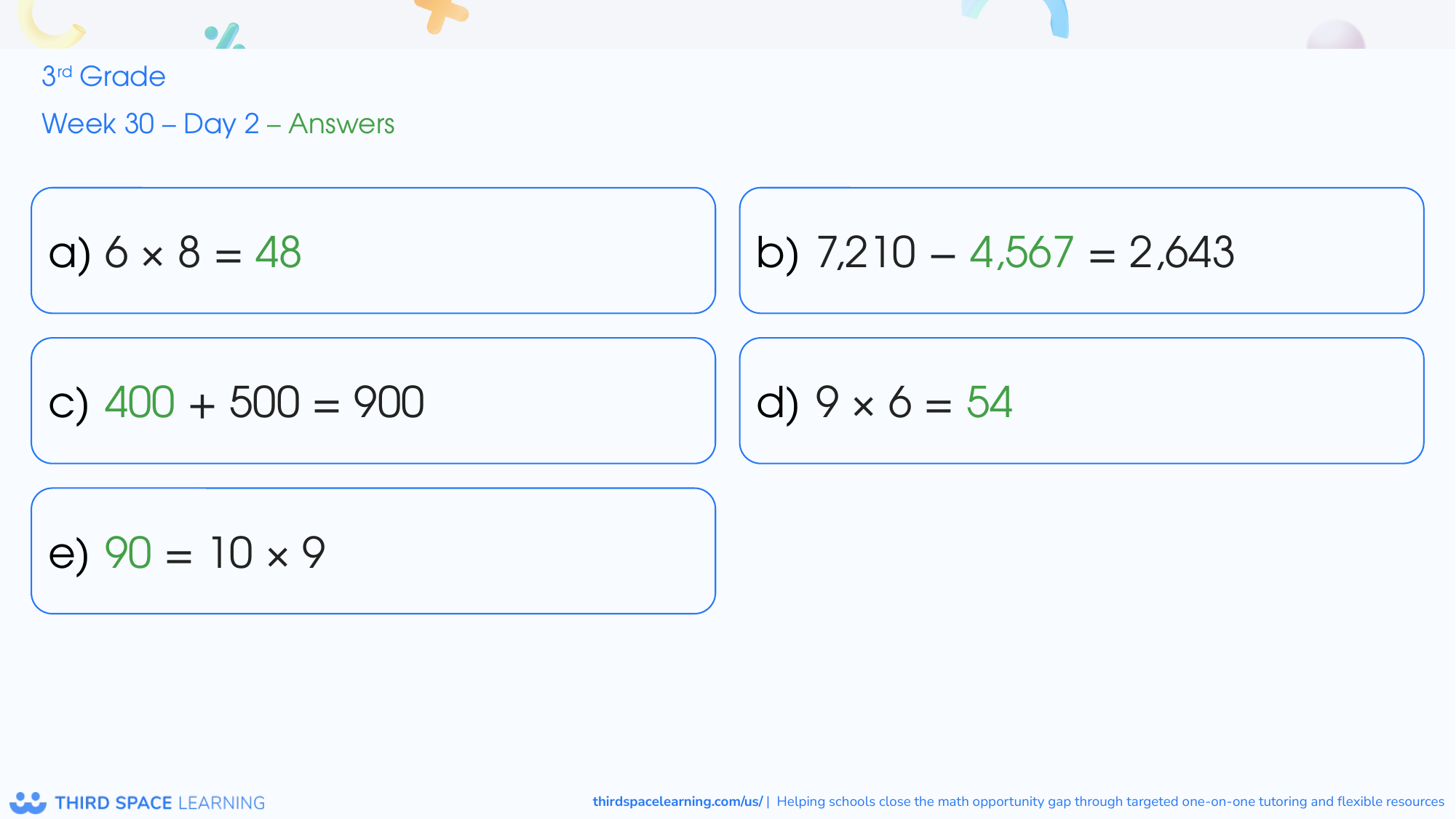

3rd Grade
Week 30 – Day 2 – Answers
6 × 8 = 48
7,210 − 4,567 = 2,643
400 + 500 = 900
9 × 6 = 54
90 = 10 × 9